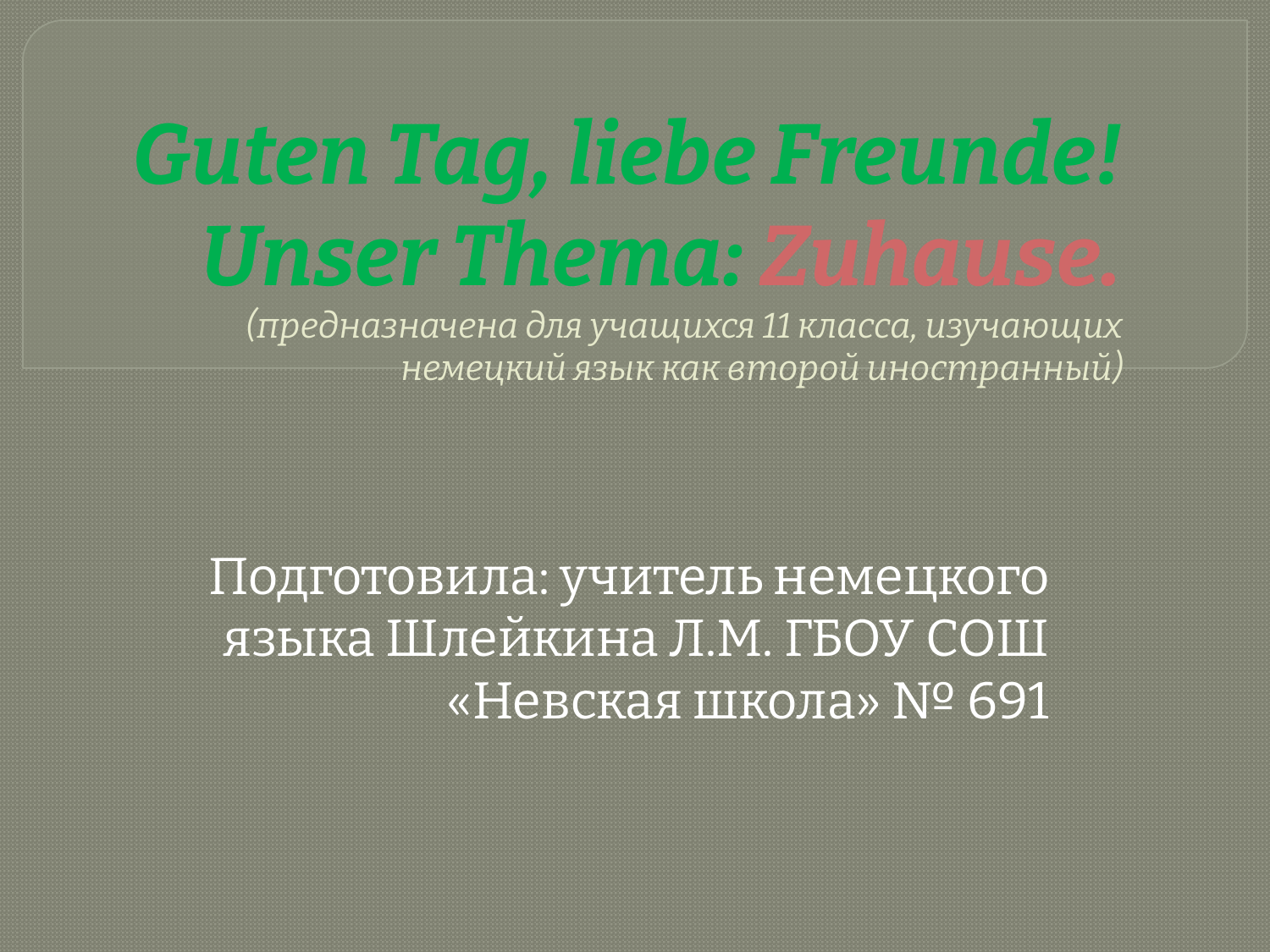

# Guten Tag, liebe Freunde! Unser Thema: Zuhause. (предназначена для учащихся 11 класса, изучающих немецкий язык как второй иностранный)
Подготовила: учитель немецкого языка Шлейкина Л.М. ГБОУ COШ «Невская школа» № 691